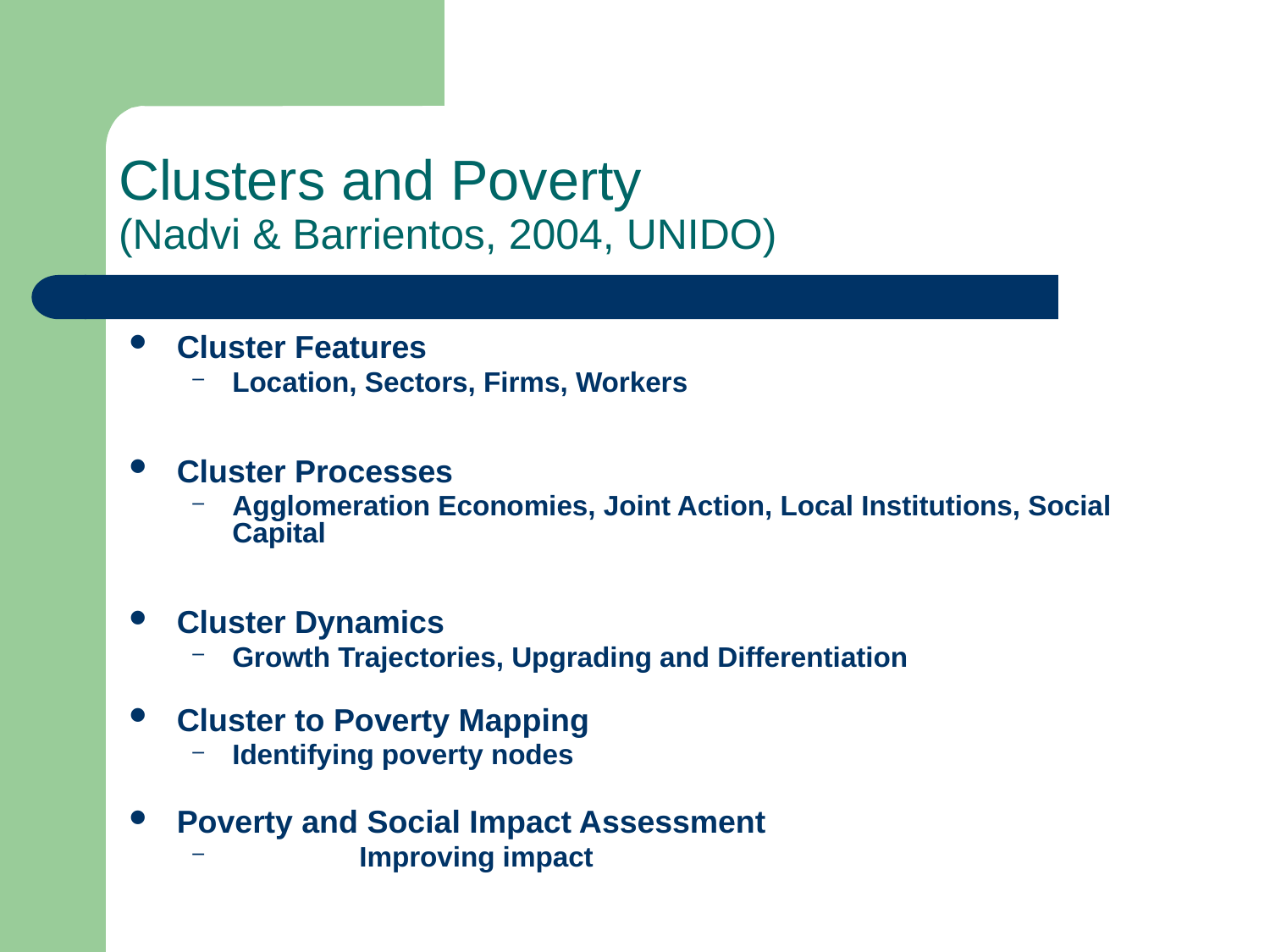

# Clusters and Poverty (Nadvi & Barrientos, 2004, UNIDO)
Cluster Features
Location, Sectors, Firms, Workers

Cluster Processes
Agglomeration Economies, Joint Action, Local Institutions, Social Capital

Cluster Dynamics
Growth Trajectories, Upgrading and Differentiation

Cluster to Poverty Mapping
Identifying poverty nodes

Poverty and Social Impact Assessment
 	Improving impact